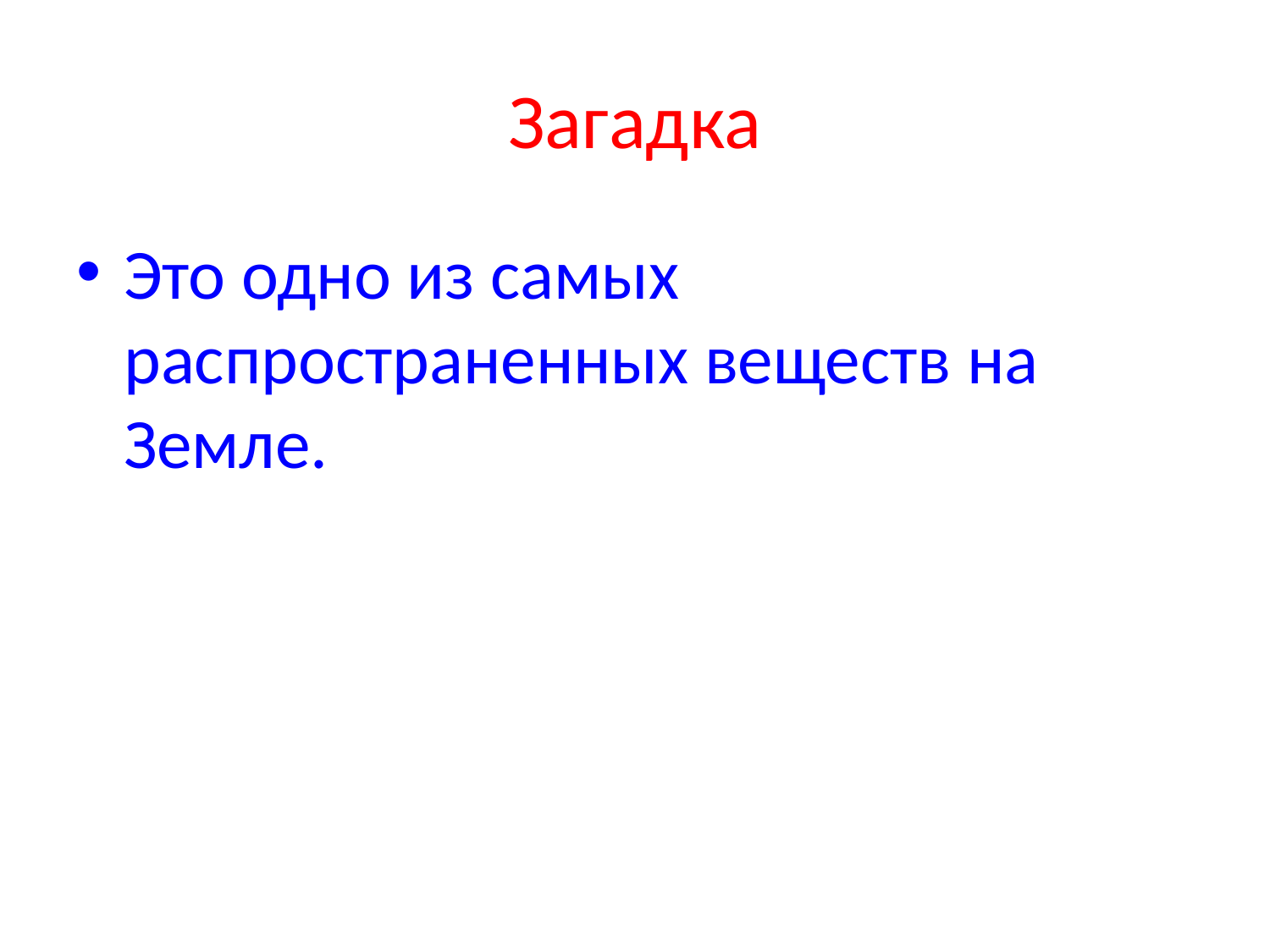

# Загадка
Это одно из самых распространенных веществ на Земле.